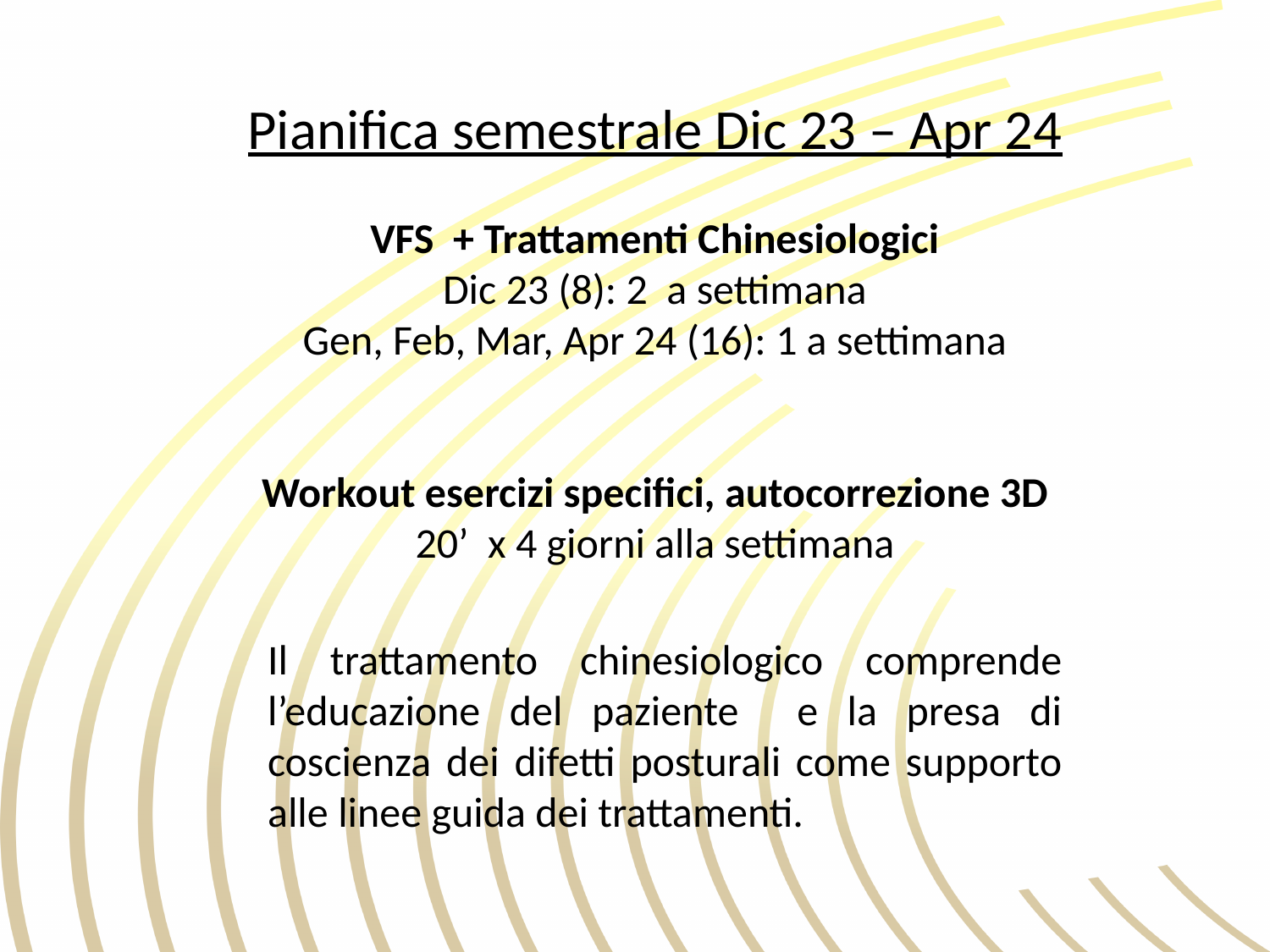

# Pianifica semestrale Dic 23 – Apr 24 VFS  + Trattamenti Chinesiologici Dic 23 (8): 2  a settimana Gen, Feb, Mar, Apr 24 (16): 1 a settimana Workout esercizi specifici, autocorrezione 3D 20’  x 4 giorni alla settimana
Il trattamento chinesiologico comprende l’educazione del paziente  e la presa di coscienza dei difetti posturali come supporto alle linee guida dei trattamenti.